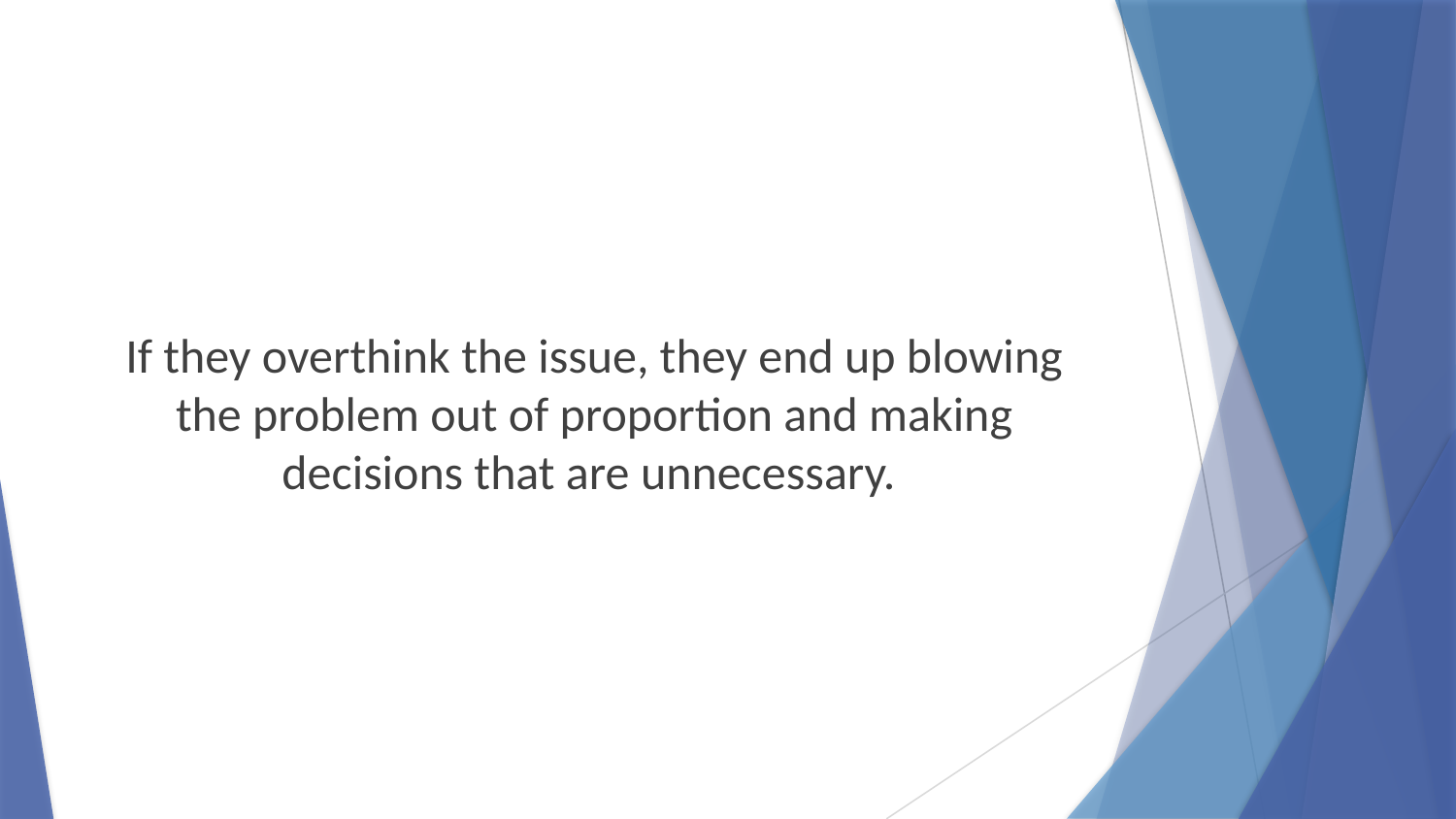

If they overthink the issue, they end up blowing the problem out of proportion and making decisions that are unnecessary.